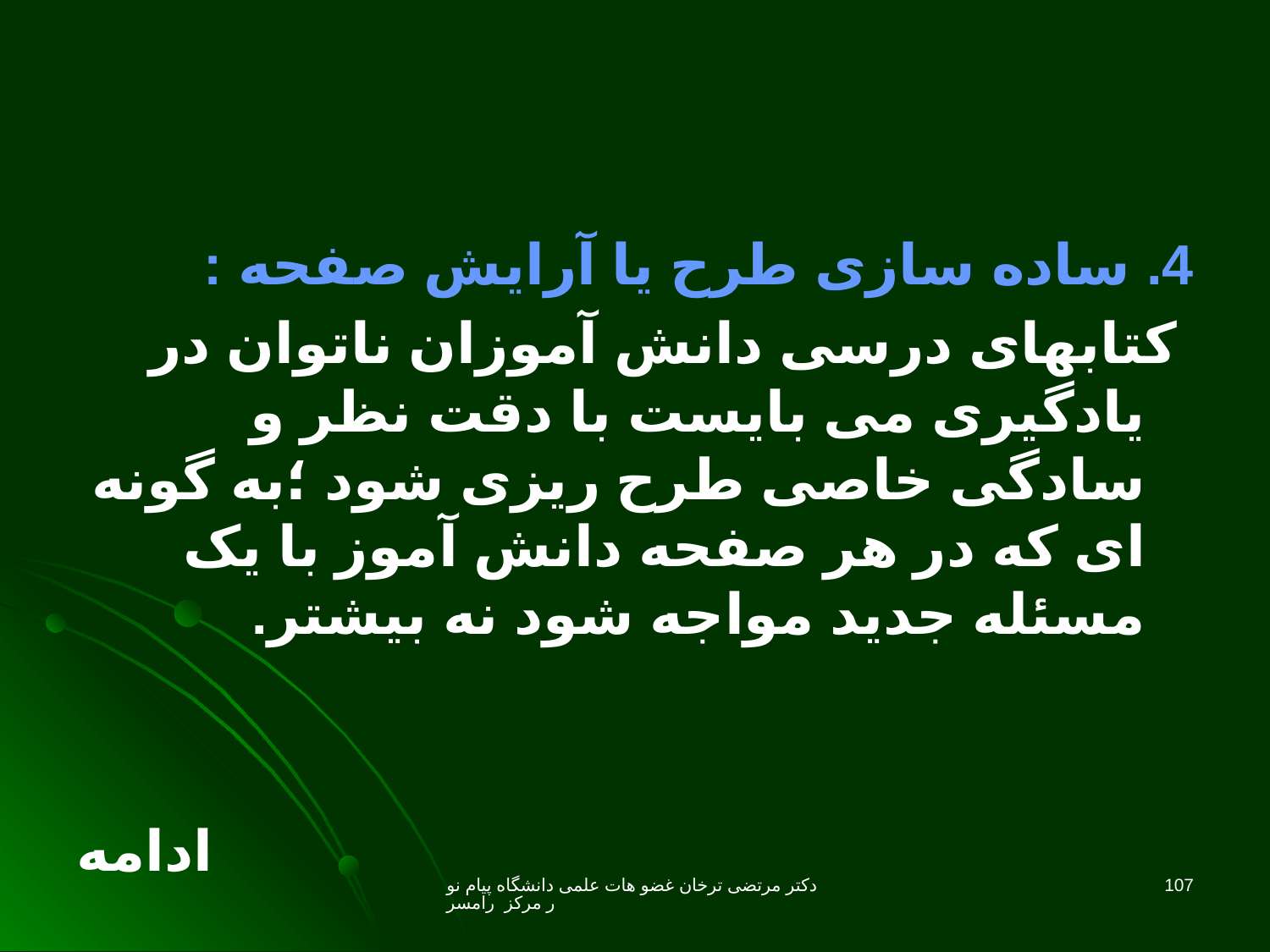

4. ساده سازی طرح یا آرایش صفحه :
 کتابهای درسی دانش آموزان ناتوان در یادگیری می بایست با دقت نظر و سادگی خاصی طرح ریزی شود ؛به گونه ای که در هر صفحه دانش آموز با یک مسئله جدید مواجه شود نه بیشتر.

ادامه
دکتر مرتضی ترخان غضو هات علمی دانشگاه پیام نور مرکز رامسر
107